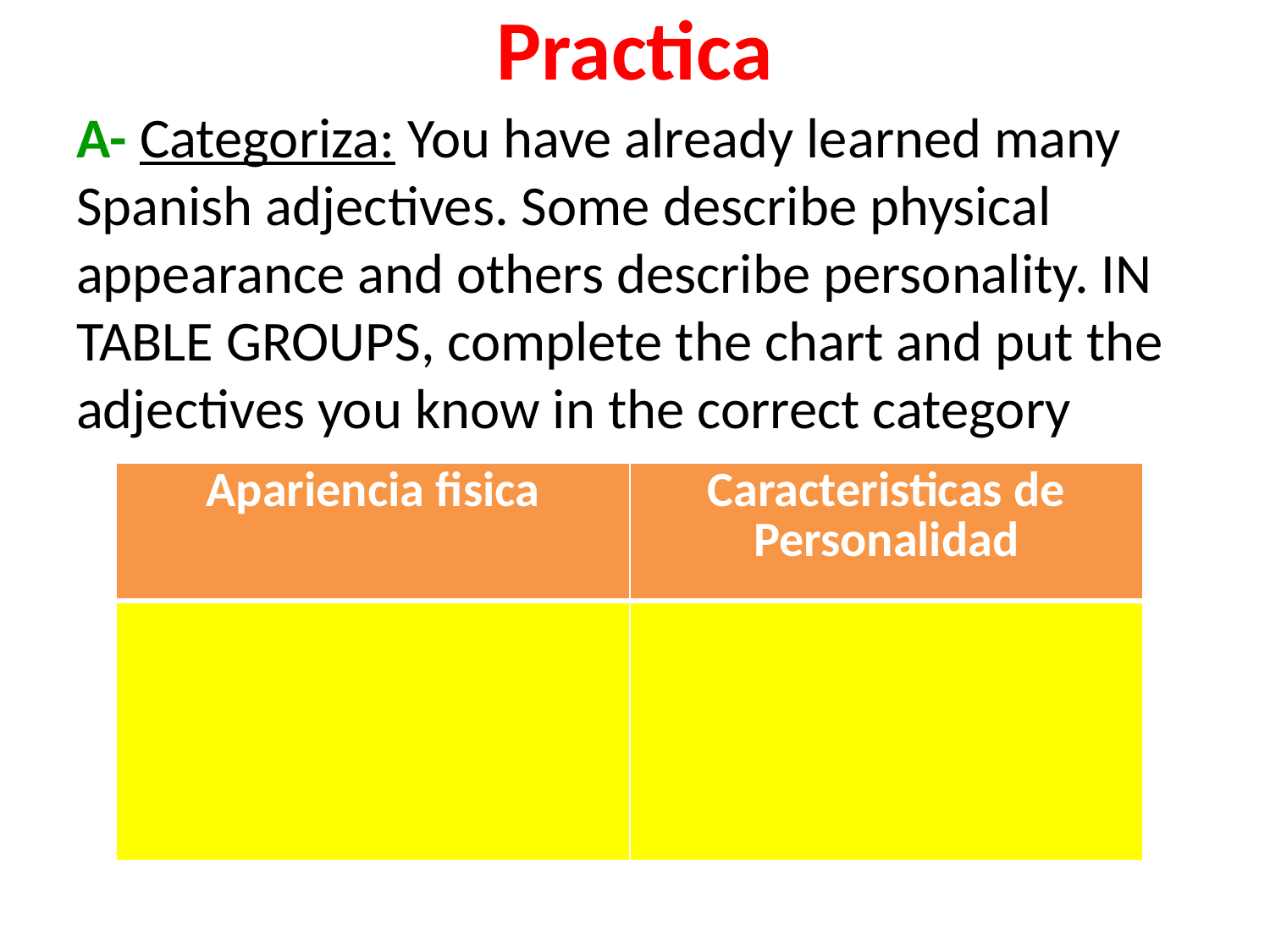

Practica
A- Categoriza: You have already learned many Spanish adjectives. Some describe physical appearance and others describe personality. IN TABLE GROUPS, complete the chart and put the adjectives you know in the correct category
| Apariencia fisica | Caracteristicas de Personalidad |
| --- | --- |
|  |  |